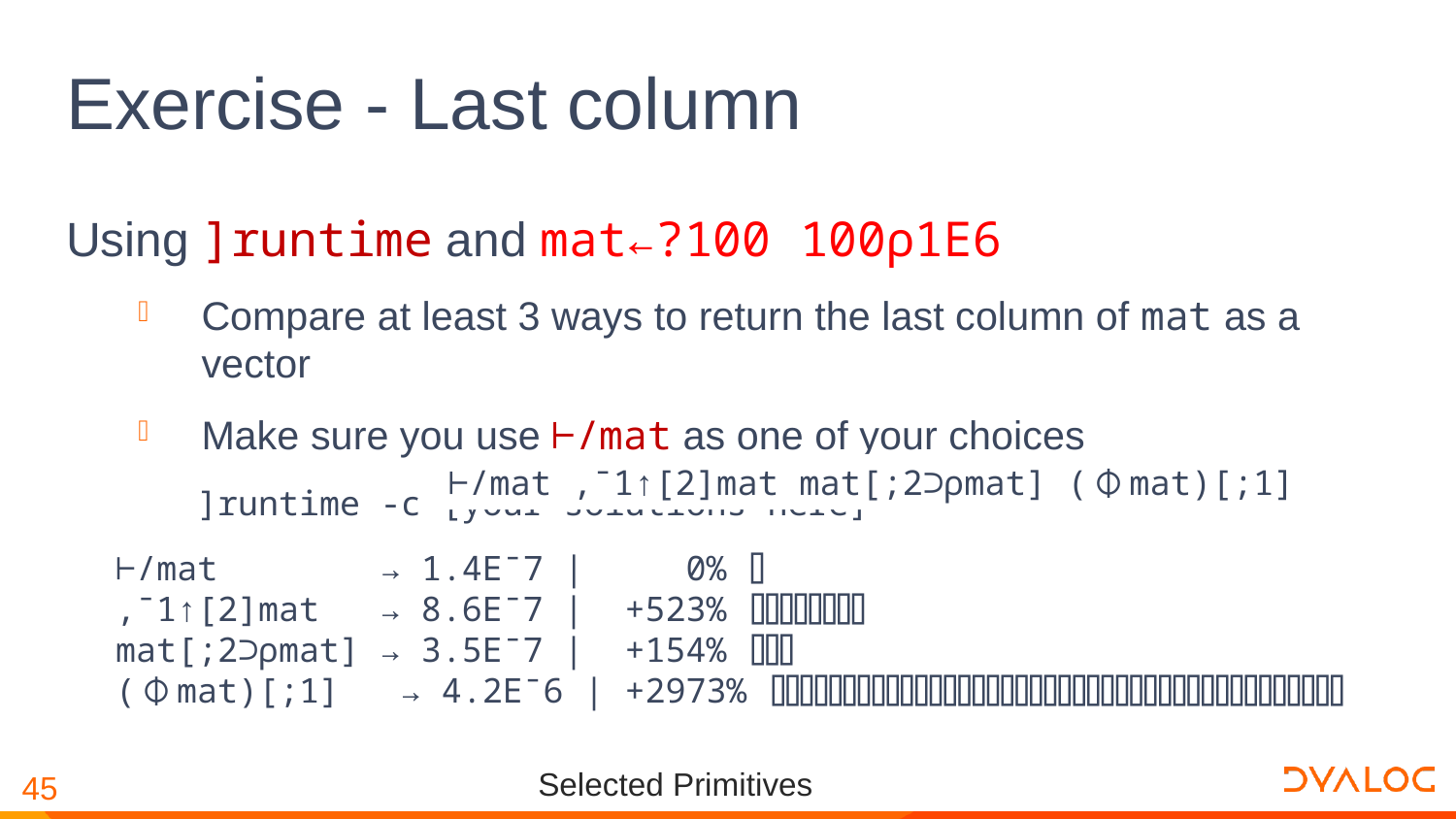

# Exercise - Last column
Using ]runtime and mat←?100 100⍴1E6
Compare at least 3 ways to return the last column of mat as a vector
Make sure you use ⊢/mat as one of your choices
      ]runtime -c [your solutions here]
  ⊢/mat        → 1.4E¯7 |     0% ⌷
  ,¯1↑[2]mat   → 8.6E¯7 |  +523% ⌷⌷⌷⌷⌷⌷⌷⌷
  mat[;2⊃⍴mat] → 3.5E¯7 |  +154% ⌷⌷⌷
  (⌽mat)[;1]   → 4.2E¯6 | +2973% ⌷⌷⌷⌷⌷⌷⌷⌷⌷⌷⌷⌷⌷⌷⌷⌷⌷⌷⌷⌷⌷⌷⌷⌷⌷⌷⌷⌷⌷⌷⌷⌷⌷⌷⌷⌷⌷⌷⌷⌷
⊢/mat ,¯1↑[2]mat mat[;2⊃⍴mat] (⌽mat)[;1]